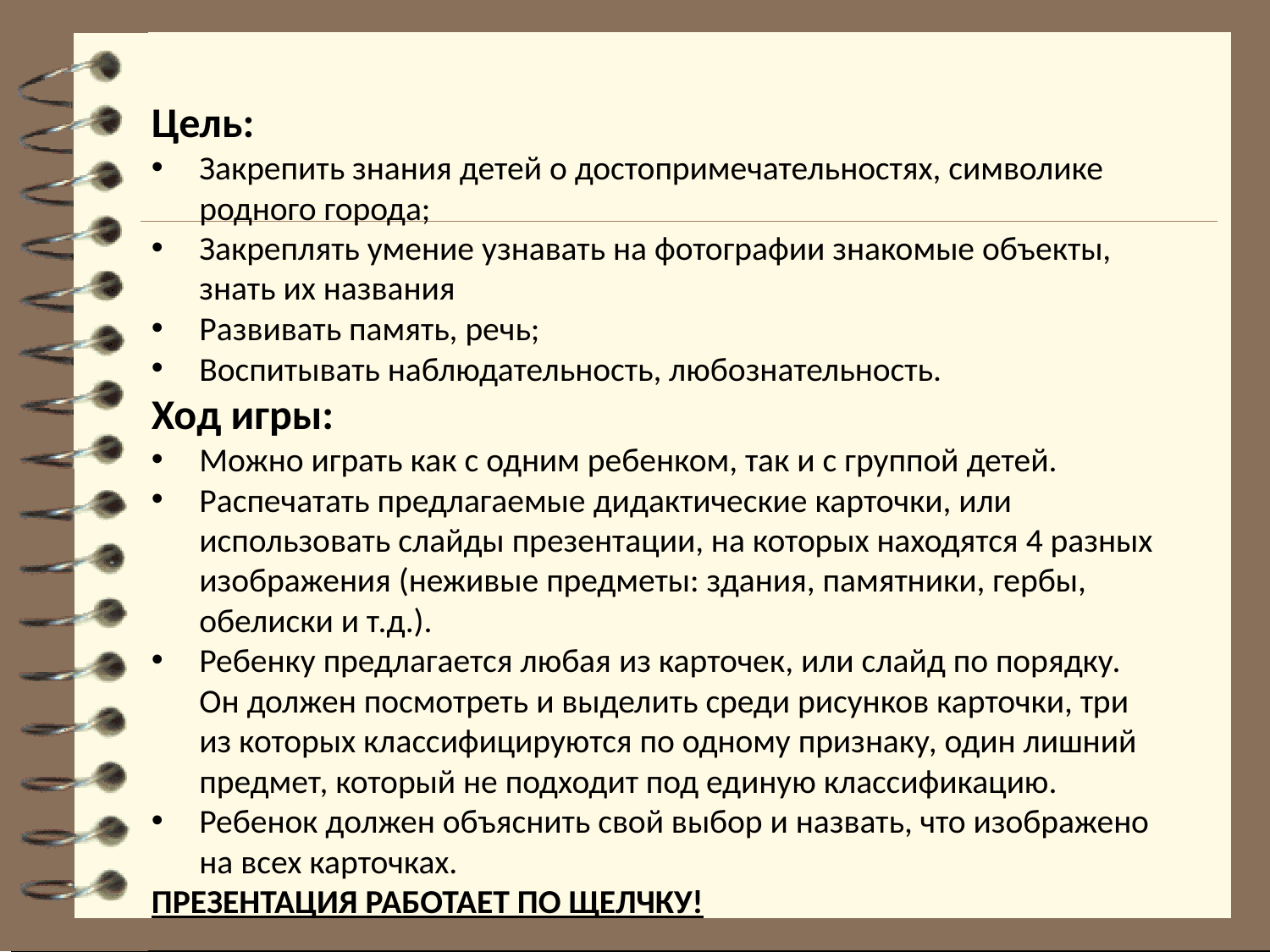

Цель:
Закрепить знания детей о достопримечательностях, символике родного города;
Закреплять умение узнавать на фотографии знакомые объекты, знать их названия
Развивать память, речь;
Воспитывать наблюдательность, любознательность.
Ход игры:
Можно играть как с одним ребенком, так и с группой детей.
Распечатать предлагаемые дидактические карточки, или использовать слайды презентации, на которых находятся 4 разных изображения (неживые предметы: здания, памятники, гербы, обелиски и т.д.).
Ребенку предлагается любая из карточек, или слайд по порядку. Он должен посмотреть и выделить среди рисунков карточки, три из которых классифицируются по одному признаку, один лишний предмет, который не подходит под единую классификацию.
Ребенок должен объяснить свой выбор и назвать, что изображено на всех карточках.
ПРЕЗЕНТАЦИЯ РАБОТАЕТ ПО ЩЕЛЧКУ!